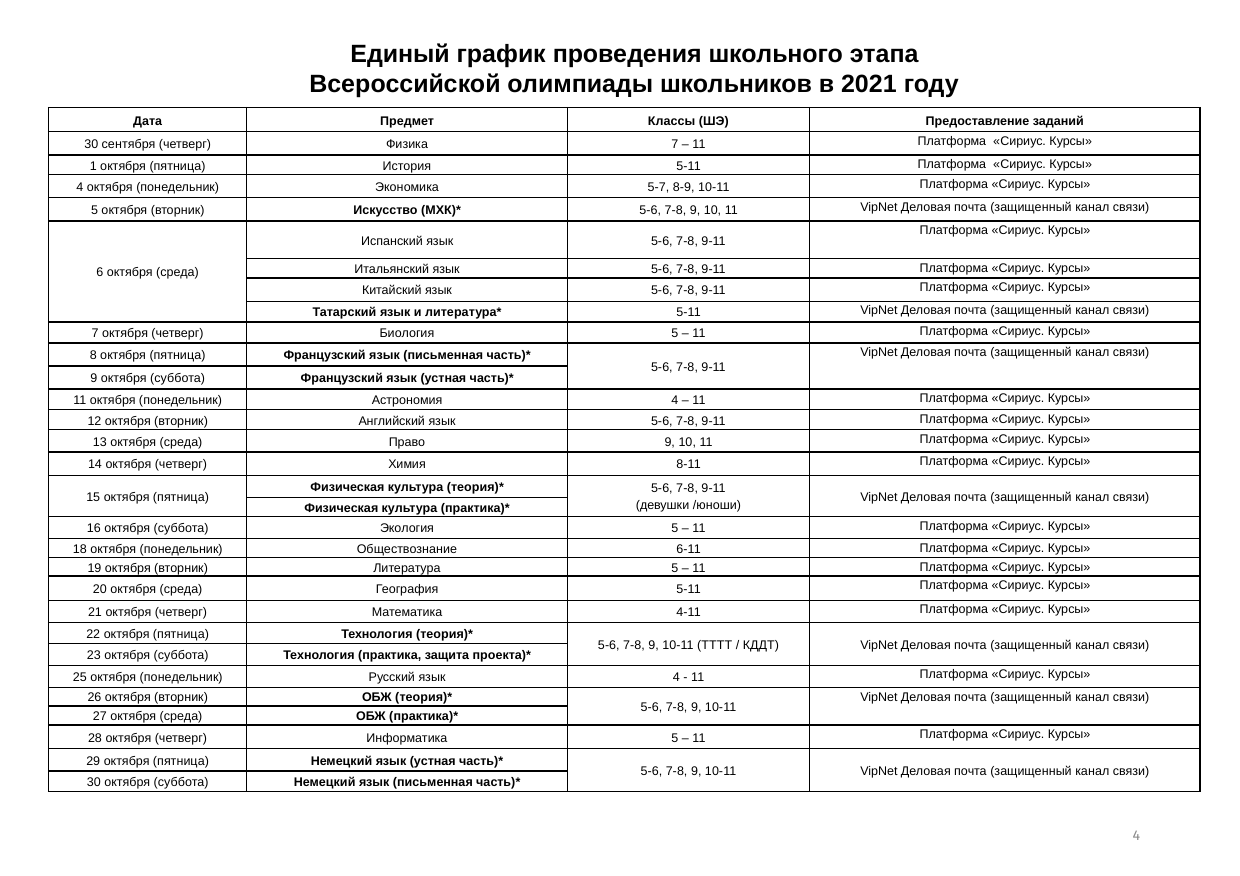

Единый график проведения школьного этапа
Всероссийской олимпиады школьников в 2021 году
| Дата | Предмет | Классы (ШЭ) | Предоставление заданий |
| --- | --- | --- | --- |
| 30 сентября (четверг) | Физика | 7 – 11 | Платформа «Сириус. Курсы» |
| 1 октября (пятница) | История | 5-11 | Платформа «Сириус. Курсы» |
| 4 октября (понедельник) | Экономика | 5-7, 8-9, 10-11 | Платформа «Сириус. Курсы» |
| 5 октября (вторник) | Искусство (МХК)\* | 5-6, 7-8, 9, 10, 11 | VipNet Деловая почта (защищенный канал связи) |
| 6 октября (среда) | Испанский язык | 5-6, 7-8, 9-11 | Платформа «Сириус. Курсы» |
|  | Итальянский язык | 5-6, 7-8, 9-11 | Платформа «Сириус. Курсы» |
|  | Китайский язык | 5-6, 7-8, 9-11 | Платформа «Сириус. Курсы» |
|  | Татарский язык и литература\* | 5-11 | VipNet Деловая почта (защищенный канал связи) |
| 7 октября (четверг) | Биология | 5 – 11 | Платформа «Сириус. Курсы» |
| 8 октября (пятница) | Французский язык (письменная часть)\* | 5-6, 7-8, 9-11 | VipNet Деловая почта (защищенный канал связи) |
| 9 октября (суббота) | Французский язык (устная часть)\* |  |  |
| 11 октября (понедельник) | Астрономия | 4 – 11 | Платформа «Сириус. Курсы» |
| 12 октября (вторник) | Английский язык | 5-6, 7-8, 9-11 | Платформа «Сириус. Курсы» |
| 13 октября (среда) | Право | 9, 10, 11 | Платформа «Сириус. Курсы» |
| 14 октября (четверг) | Химия | 8-11 | Платформа «Сириус. Курсы» |
| 15 октября (пятница) | Физическая культура (теория)\* | 5-6, 7-8, 9-11 (девушки /юноши) | VipNet Деловая почта (защищенный канал связи) |
|  | Физическая культура (практика)\* |  |  |
| 16 октября (суббота) | Экология | 5 – 11 | Платформа «Сириус. Курсы» |
| 18 октября (понедельник) | Обществознание | 6-11 | Платформа «Сириус. Курсы» |
| 19 октября (вторник) | Литература | 5 – 11 | Платформа «Сириус. Курсы» |
| 20 октября (среда) | География | 5-11 | Платформа «Сириус. Курсы» |
| 21 октября (четверг) | Математика | 4-11 | Платформа «Сириус. Курсы» |
| 22 октября (пятница) | Технология (теория)\* | 5-6, 7-8, 9, 10-11 (ТТТТ / КДДТ) | VipNet Деловая почта (защищенный канал связи) |
| 23 октября (суббота) | Технология (практика, защита проекта)\* |  |  |
| 25 октября (понедельник) | Русский язык | 4 - 11 | Платформа «Сириус. Курсы» |
| 26 октября (вторник) | ОБЖ (теория)\* | 5-6, 7-8, 9, 10-11 | VipNet Деловая почта (защищенный канал связи) |
| 27 октября (среда) | ОБЖ (практика)\* |  |  |
| 28 октября (четверг) | Информатика | 5 – 11 | Платформа «Сириус. Курсы» |
| 29 октября (пятница) | Немецкий язык (устная часть)\* | 5-6, 7-8, 9, 10-11 | VipNet Деловая почта (защищенный канал связи) |
| 30 октября (суббота) | Немецкий язык (письменная часть)\* |  |  |
4